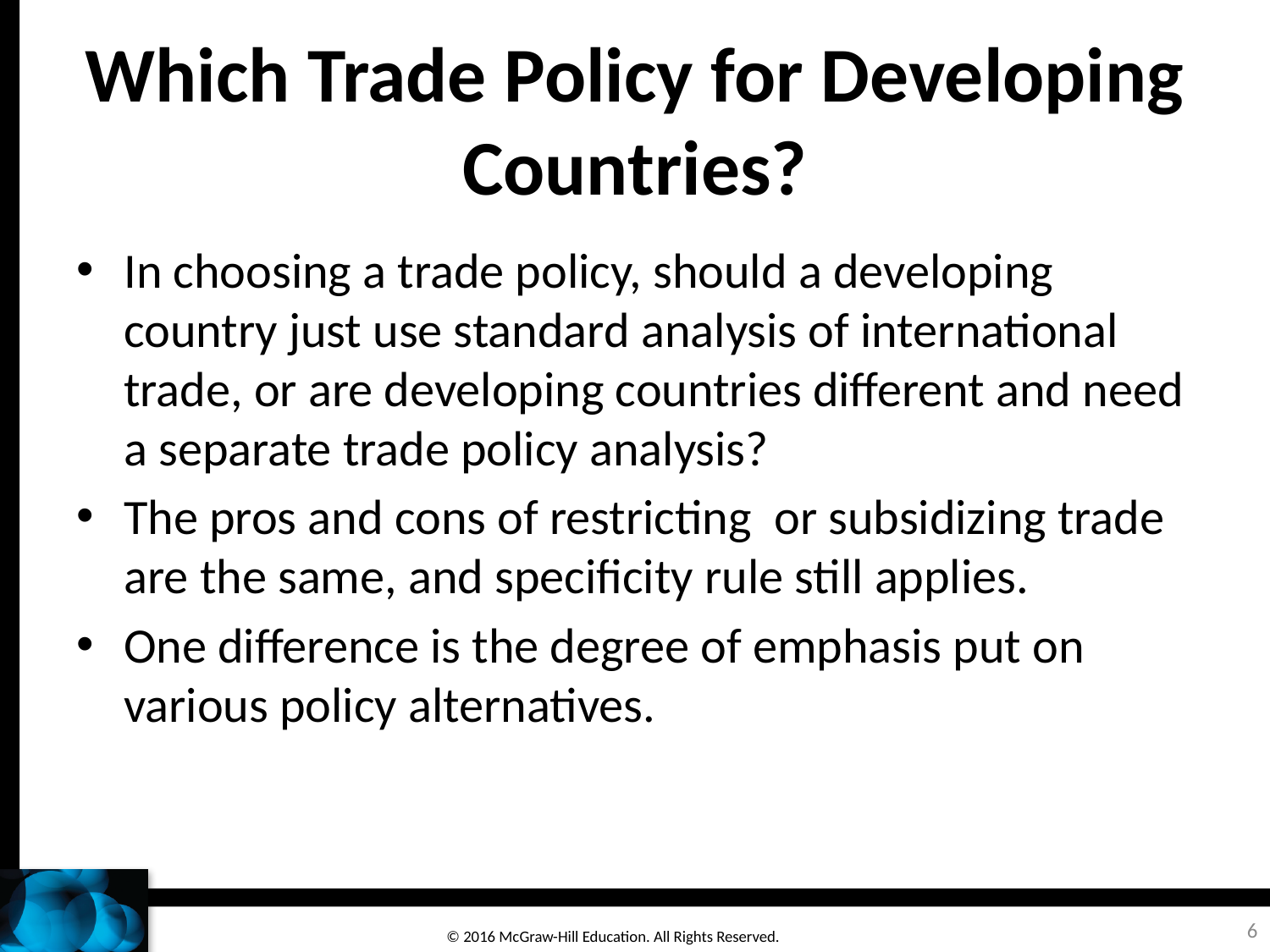

# Which Trade Policy for Developing Countries?
In choosing a trade policy, should a developing country just use standard analysis of international trade, or are developing countries different and need a separate trade policy analysis?
The pros and cons of restricting  or subsidizing trade are the same, and specificity rule still applies.
One difference is the degree of emphasis put on various policy alternatives.
6
© 2016 McGraw-Hill Education. All Rights Reserved.